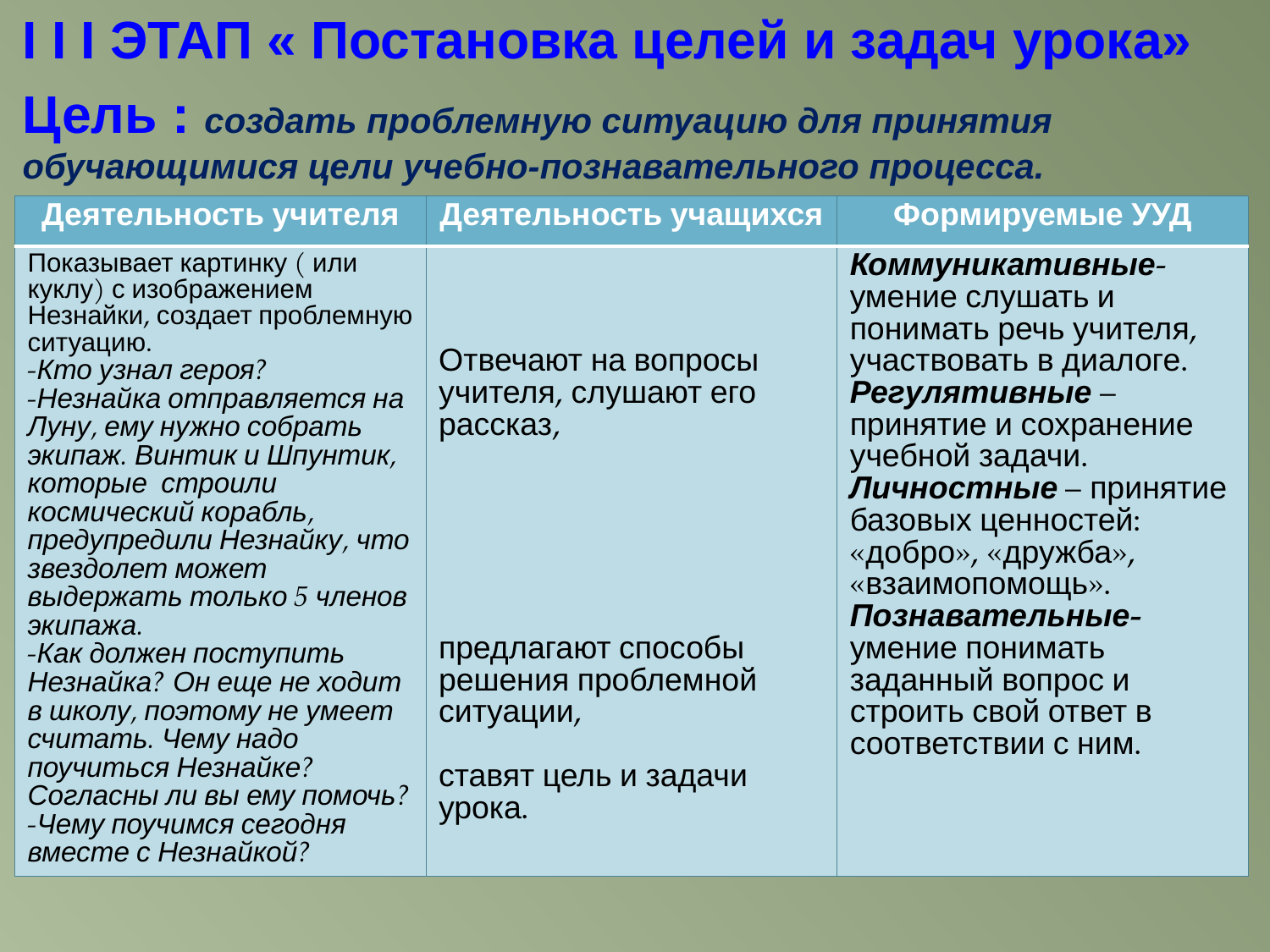

I I I ЭТАП « Постановка целей и задач урока»
Цель : создать проблемную ситуацию для принятия обучающимися цели учебно-познавательного процесса.

| Деятельность учителя | Деятельность учащихся | Формируемые УУД |
| --- | --- | --- |
| Показывает картинку ( или куклу) с изображением Незнайки, создает проблемную ситуацию. -Кто узнал героя? -Незнайка отправляется на Луну, ему нужно собрать экипаж. Винтик и Шпунтик, которые строили космический корабль, предупредили Незнайку, что звездолет может выдержать только 5 членов экипажа. -Как должен поступить Незнайка? Он еще не ходит в школу, поэтому не умеет считать. Чему надо поучиться Незнайке? Согласны ли вы ему помочь? -Чему поучимся сегодня вместе с Незнайкой? | Отвечают на вопросы учителя, слушают его рассказ, предлагают способы решения проблемной ситуации, ставят цель и задачи урока. | Коммуникативные- умение слушать и понимать речь учителя, участвовать в диалоге. Регулятивные – принятие и сохранение учебной задачи. Личностные – принятие базовых ценностей: «добро», «дружба», «взаимопомощь». Познавательные- умение понимать заданный вопрос и строить свой ответ в соответствии с ним. |